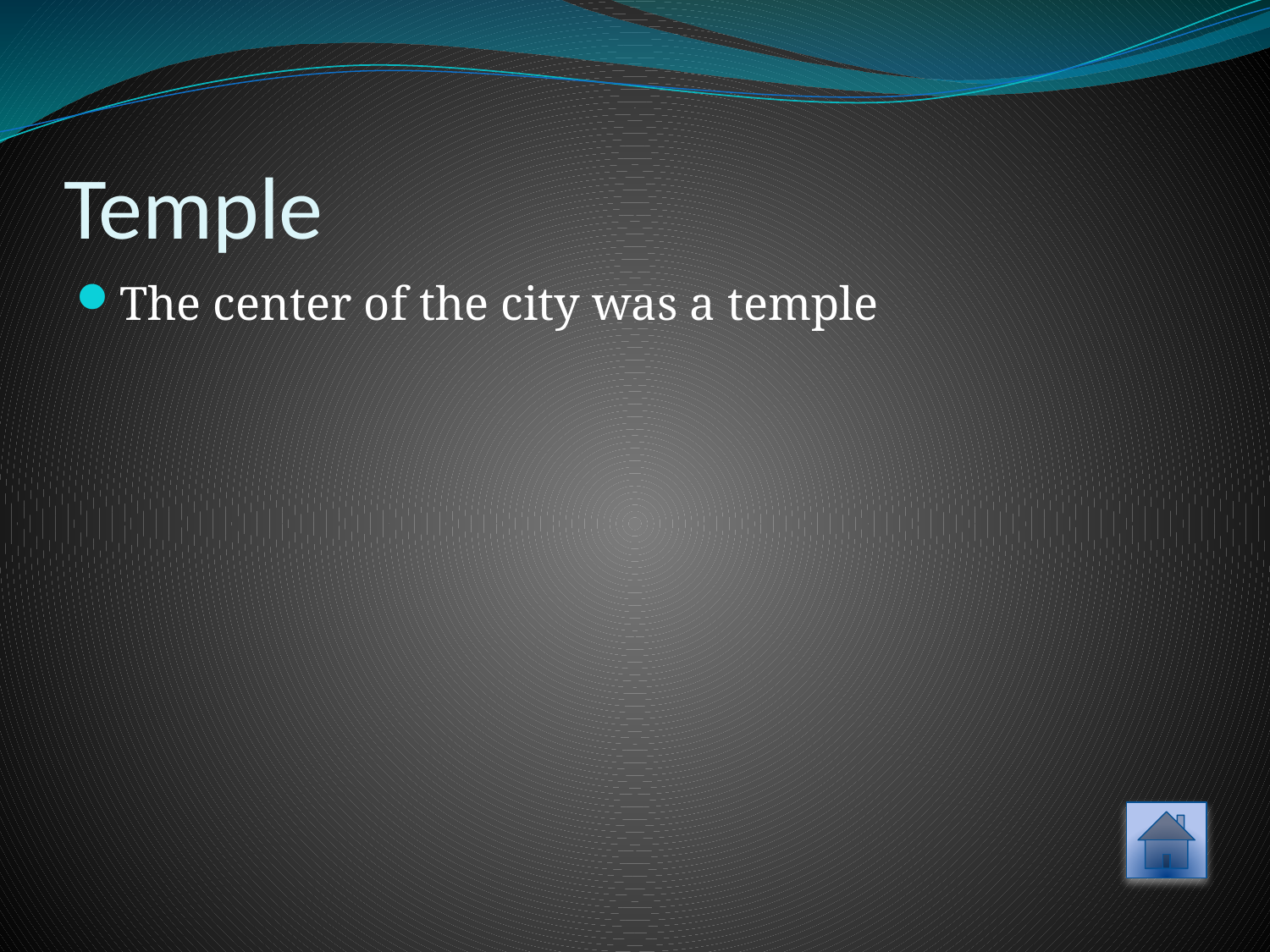

# Temple
The center of the city was a temple